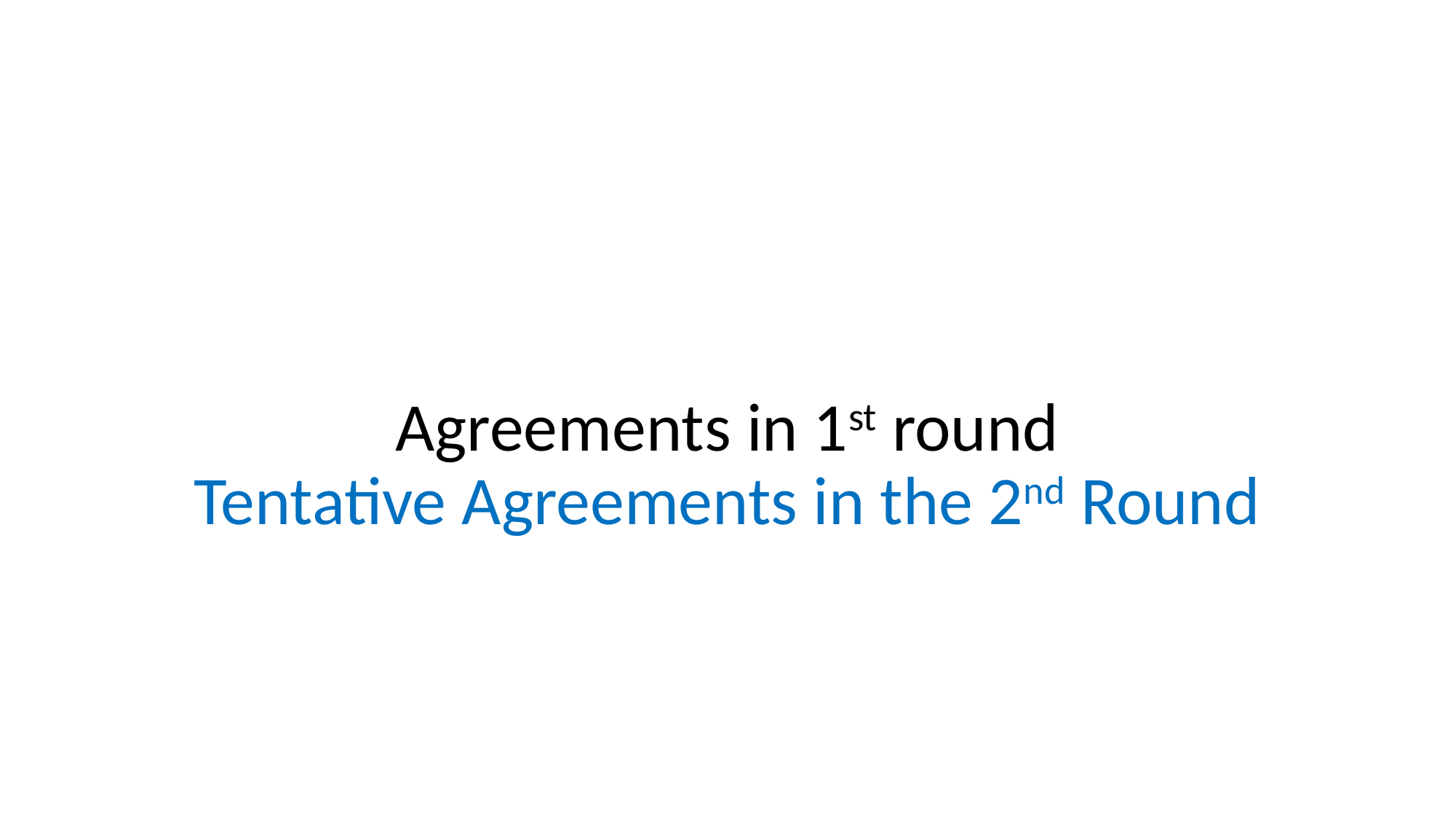

# Agreements in 1st round Tentative Agreements in the 2nd Round